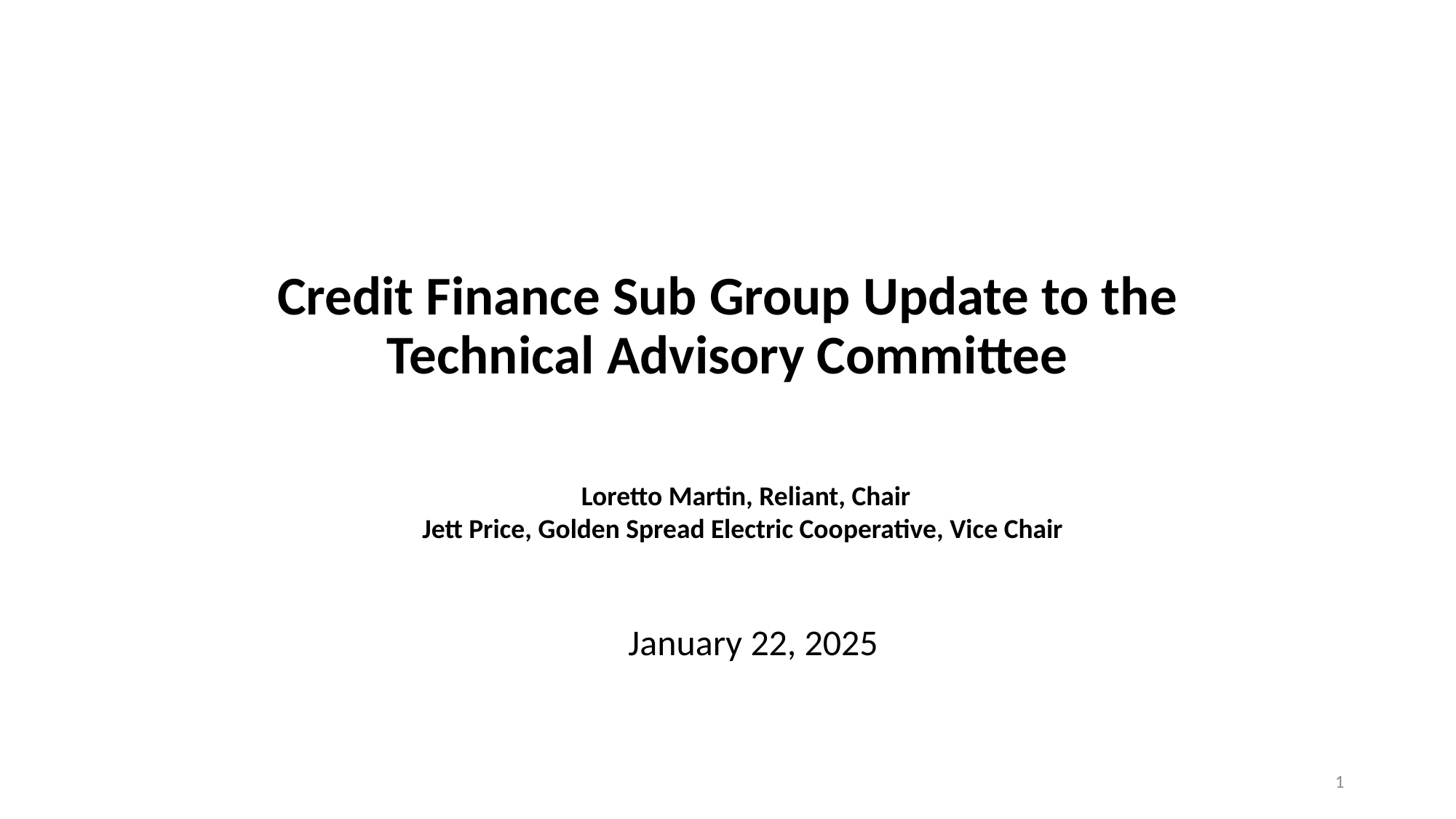

# Credit Finance Sub Group Update to the Technical Advisory Committee
 Loretto Martin, Reliant, Chair
Jett Price, Golden Spread Electric Cooperative, Vice Chair
January 22, 2025
1